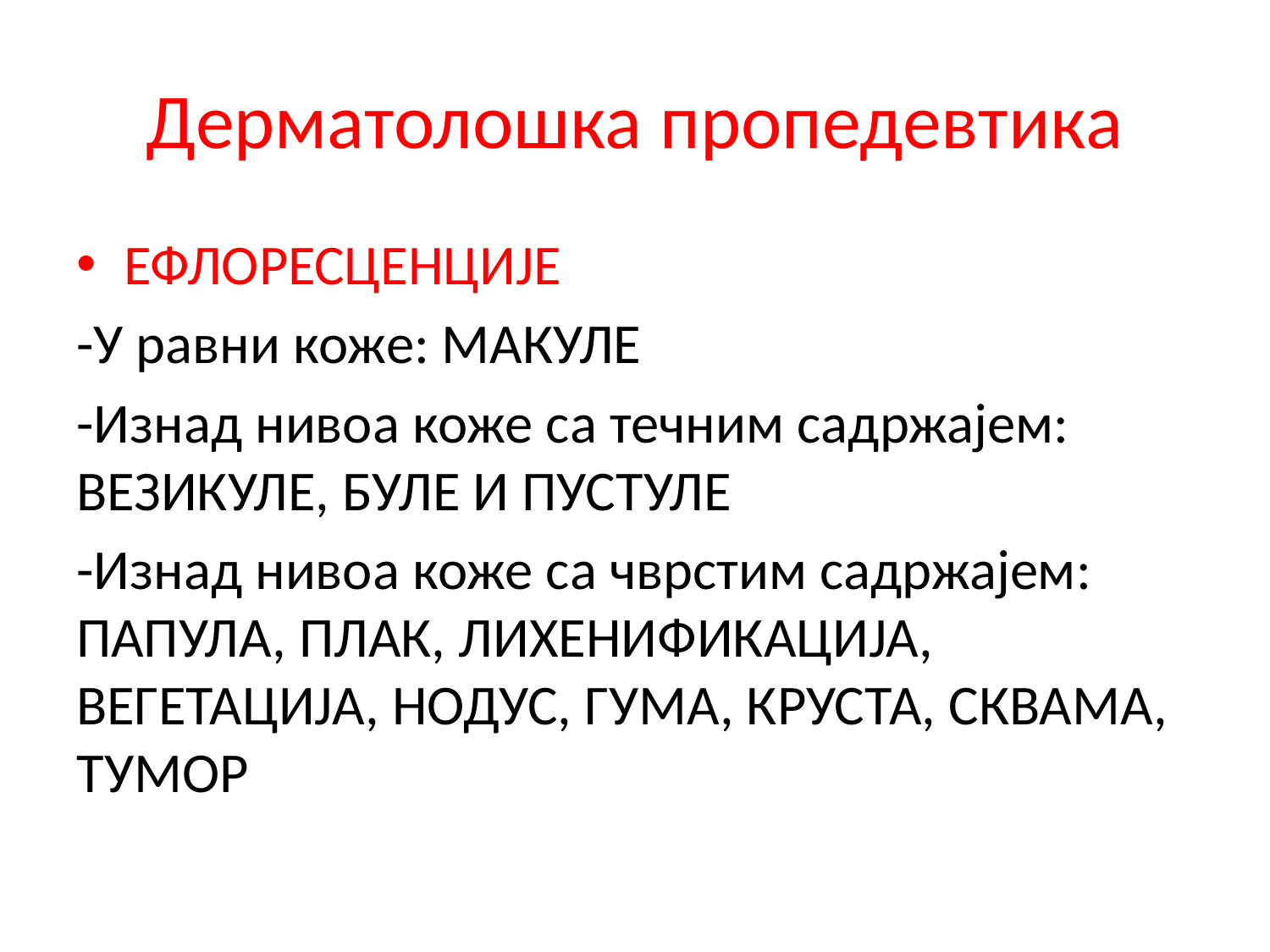

# Дерматолошка пропедевтика
ЕФЛОРЕСЦЕНЦИЈЕ
-У равни коже: МАКУЛЕ
-Изнад нивоа коже са течним садржајем: ВЕЗИКУЛЕ, БУЛЕ И ПУСТУЛЕ
-Изнад нивоа коже са чврстим садржајем: ПАПУЛА, ПЛАК, ЛИХЕНИФИКАЦИЈА, ВЕГЕТАЦИЈА, НОДУС, ГУМА, КРУСТА, СКВАМА, ТУМОР